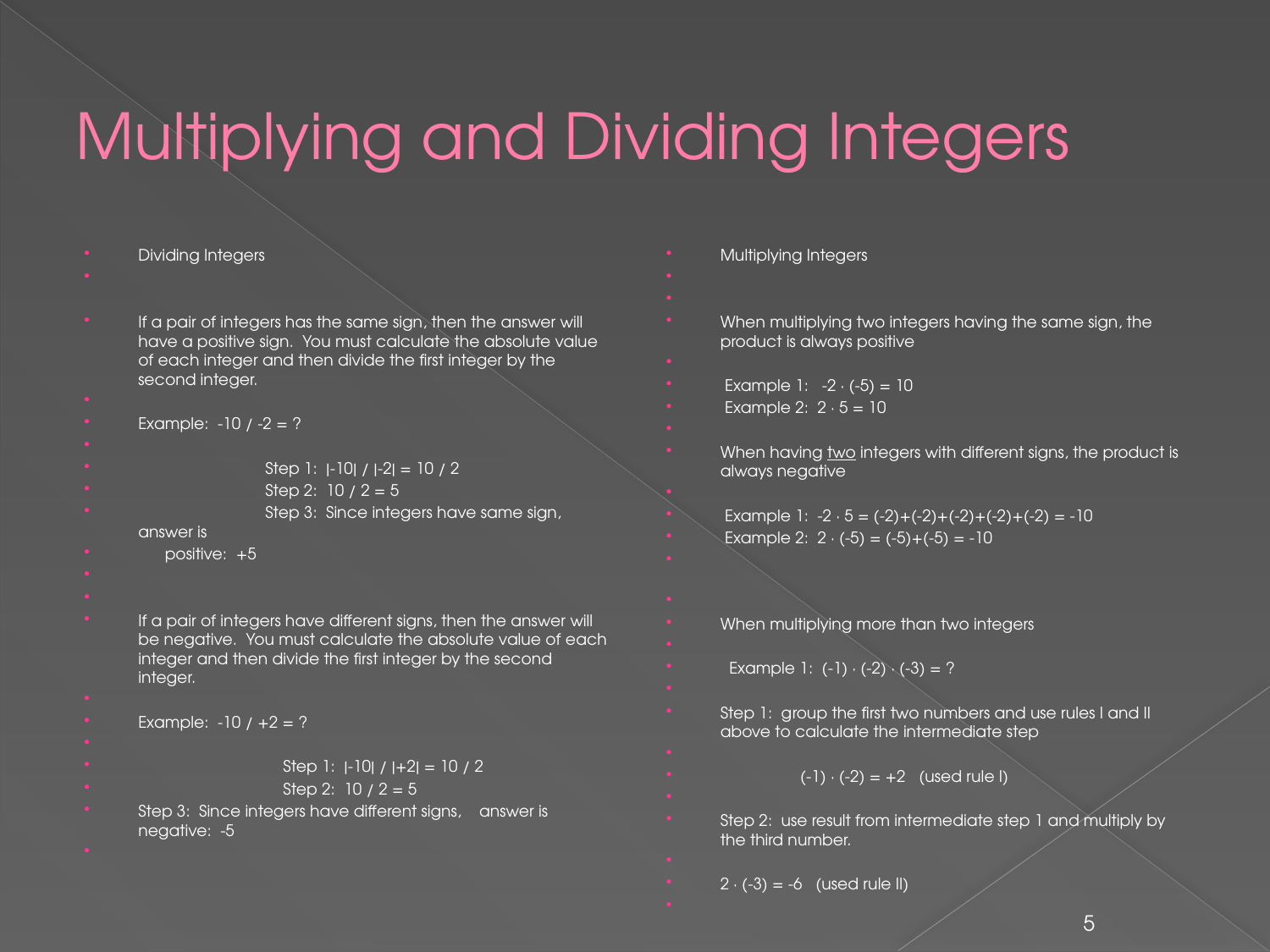

# Multiplying and Dividing Integers
Dividing Integers

If a pair of integers has the same sign, then the answer will have a positive sign.  You must calculate the absolute value of each integer and then divide the first integer by the second integer.

Example:  -10 / -2 = ?

	Step 1:  |-10| / |-2| = 10 / 2
	Step 2:  10 / 2 = 5
	Step 3:  Since integers have same sign, answer is
      positive:  +5

If a pair of integers have different signs, then the answer will be negative.  You must calculate the absolute value of each integer and then divide the first integer by the second integer.

Example:  -10 / +2 = ?

	    Step 1:  |-10| / |+2| = 10 / 2
	    Step 2:  10 / 2 = 5
Step 3:  Since integers have different signs,    answer is negative:  -5

Multiplying Integers

When multiplying two integers having the same sign, the product is always positive

 Example 1:   -2 · (-5) = 10
 Example 2:  2 · 5 = 10

When having two integers with different signs, the product is always negative

 Example 1:  -2 · 5 = (-2)+(-2)+(-2)+(-2)+(-2) = -10
 Example 2:  2 · (-5) = (-5)+(-5) = -10

When multiplying more than two integers

  Example 1:  (-1) · (-2) · (-3) = ?

Step 1:  group the first two numbers and use rules I and II above to calculate the intermediate step

                  (-1) · (-2) = +2   (used rule I)

Step 2:  use result from intermediate step 1 and multiply by the third number.

2 · (-3) = -6   (used rule II)

5